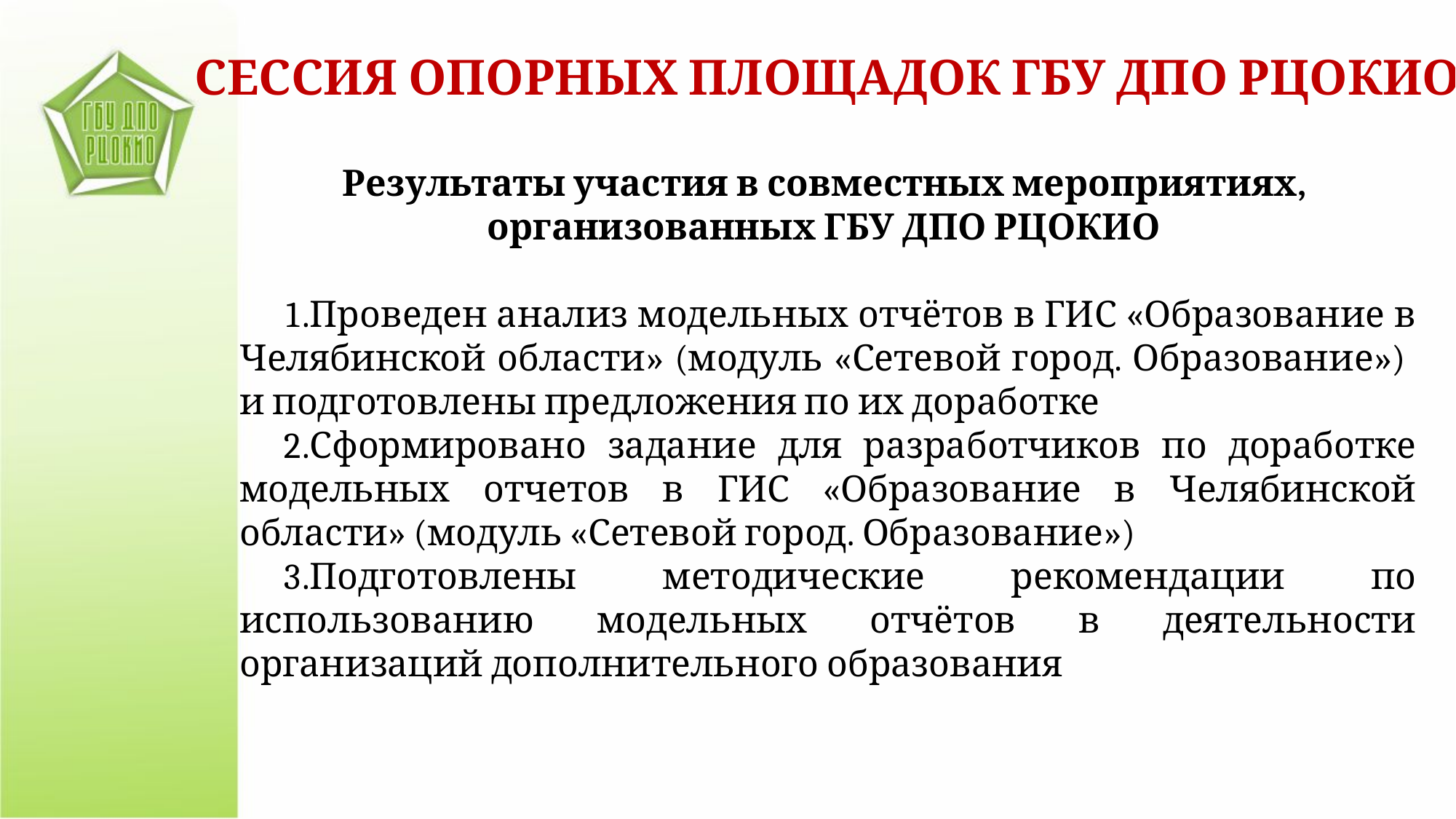

СЕССИЯ ОПОРНЫХ ПЛОЩАДОК ГБУ ДПО РЦОКИО
Результаты участия в совместных мероприятиях,
организованных ГБУ ДПО РЦОКИО

Проведен анализ модельных отчётов в ГИС «Образование в Челябинской области» (модуль «Сетевой город. Образование»)  и подготовлены предложения по их доработке
Сформировано задание для разработчиков по доработке модельных отчетов в ГИС «Образование в Челябинской области» (модуль «Сетевой город. Образование»)
Подготовлены методические рекомендации по использованию модельных отчётов в деятельности организаций дополнительного образования